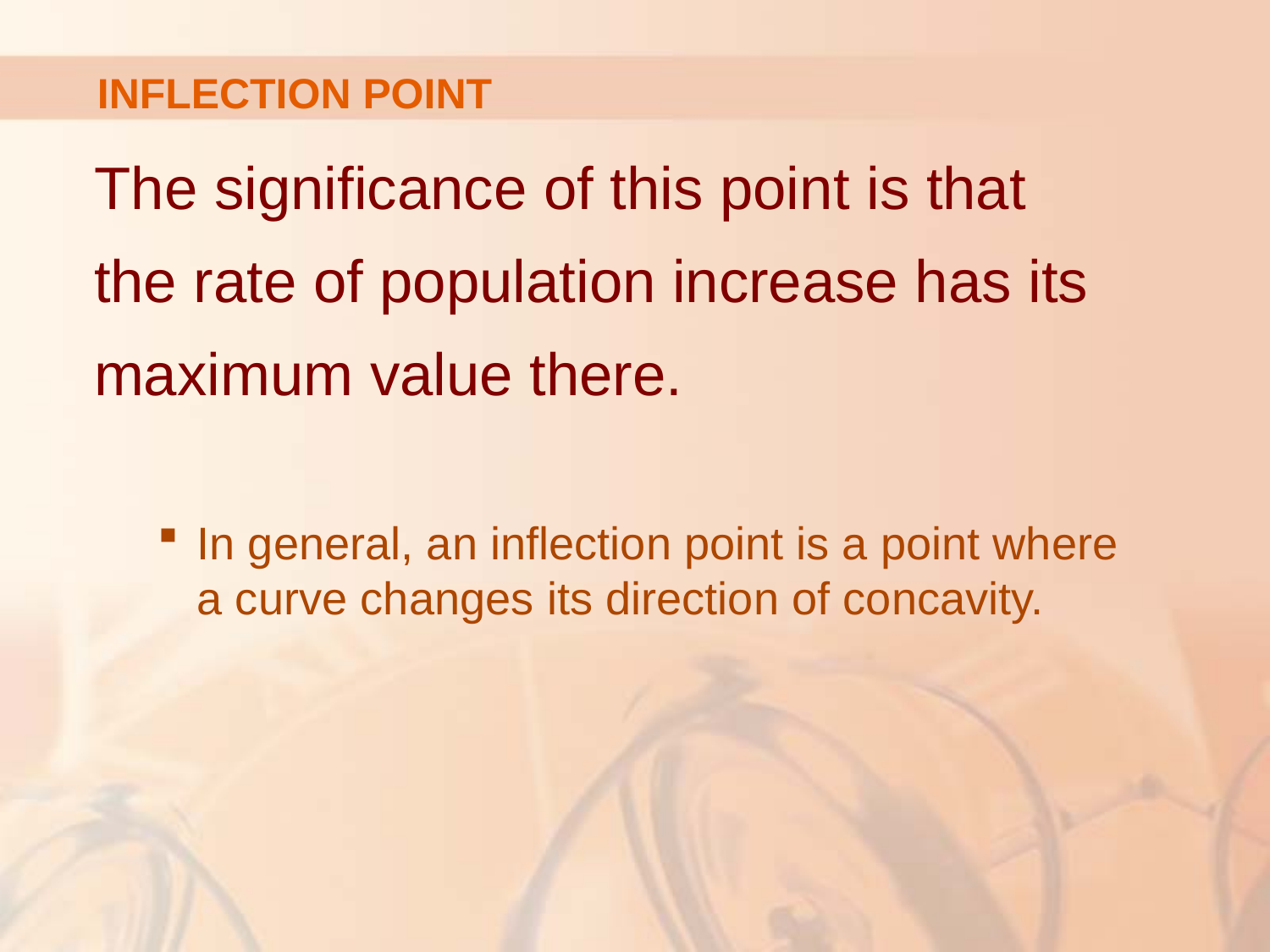

# INFLECTION POINT
The significance of this point is that
the rate of population increase has its maximum value there.

In general, an inflection point is a point where
a curve changes its direction of concavity.